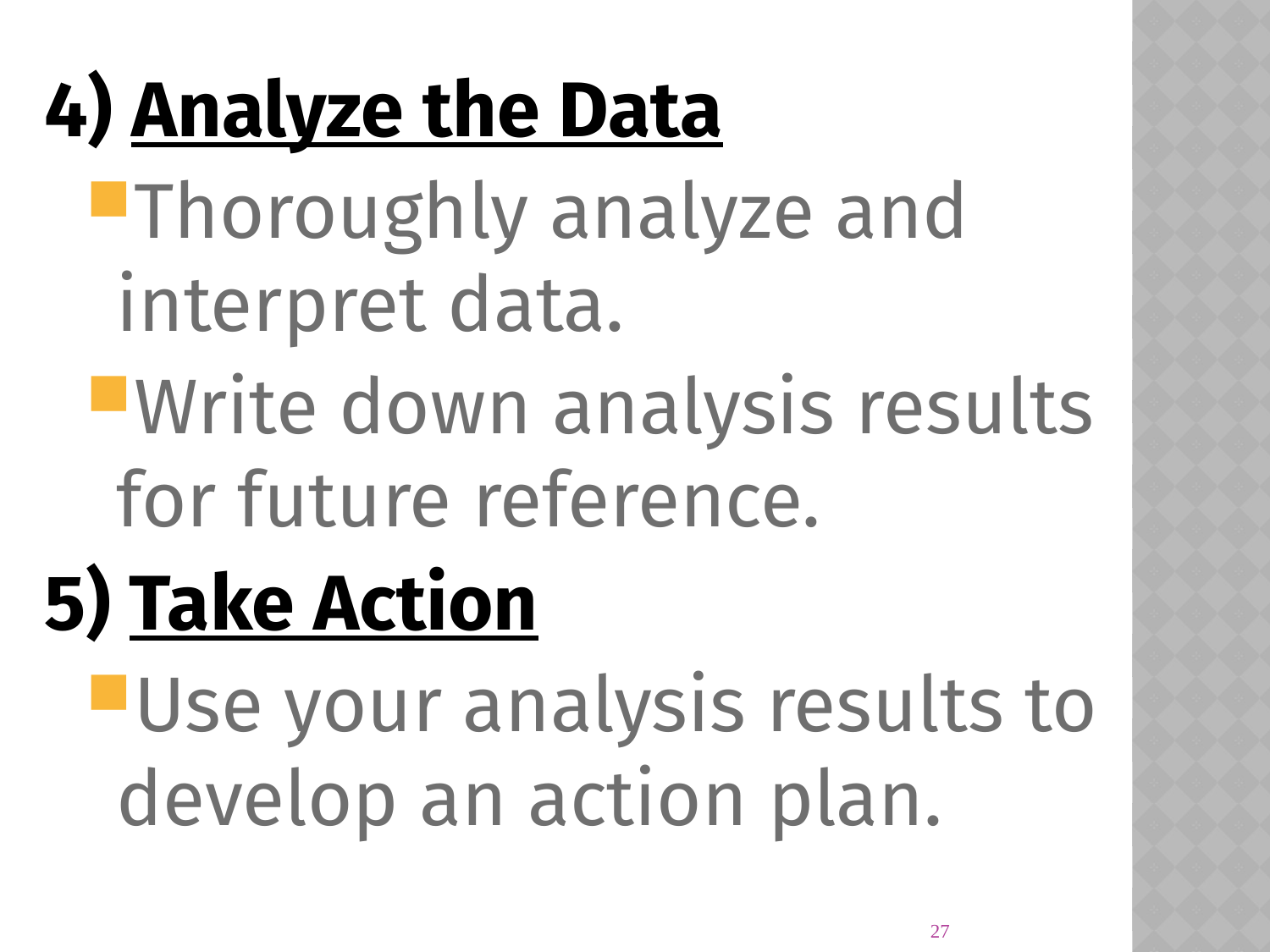

4) Analyze the Data
Thoroughly analyze and interpret data.
Write down analysis results for future reference.
5) Take Action
Use your analysis results to develop an action plan.
27